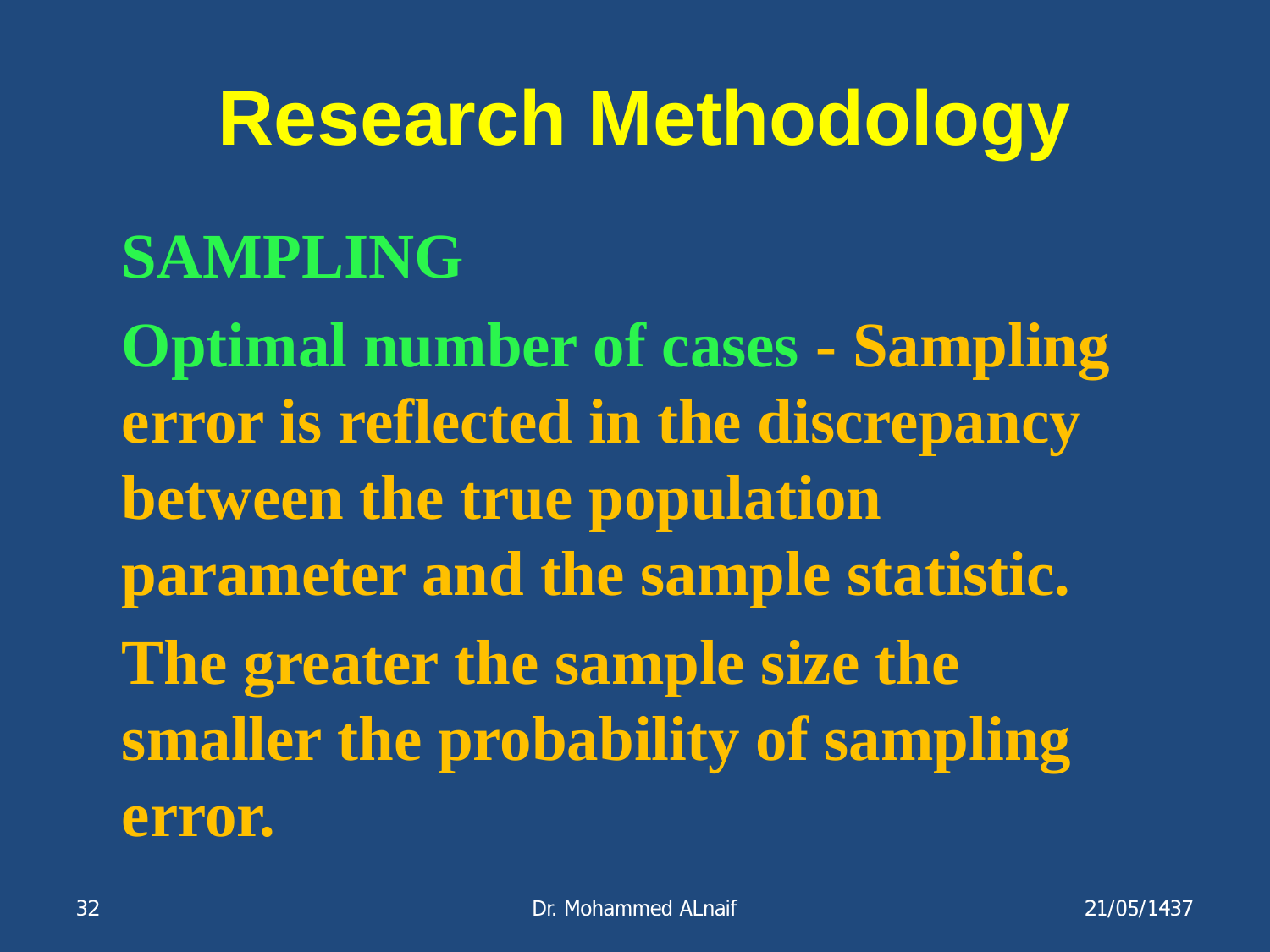

# Research Methodology
SAMPLING
Optimal number of cases - Sampling error is reflected in the discrepancy between the true population parameter and the sample statistic.
The greater the sample size the smaller the probability of sampling error.
32
Dr. Mohammed ALnaif
21/05/1437